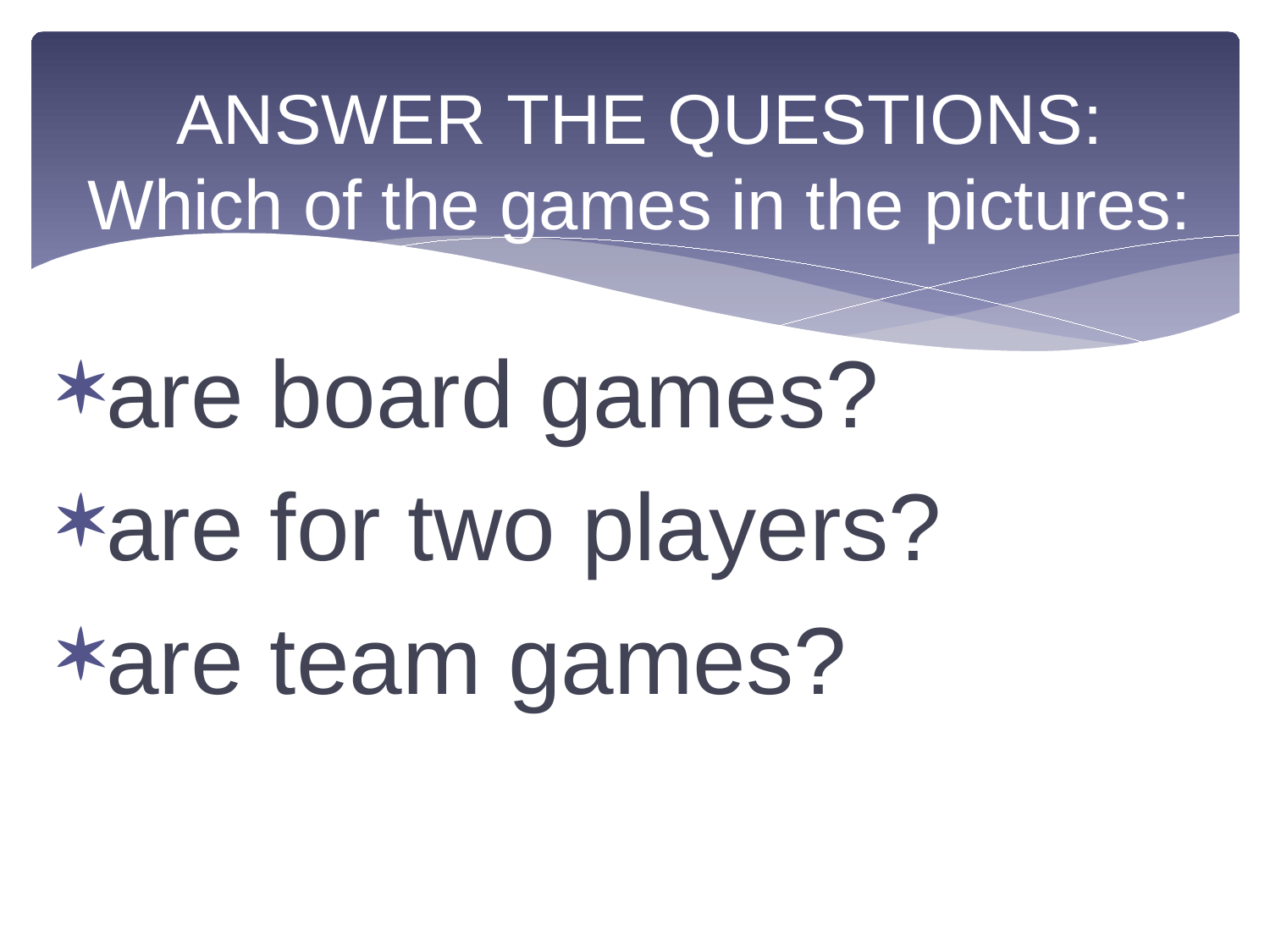

# ANSWER THE QUESTIONS: Which of the games in the pictures:
are board games?
are for two players?
are team games?